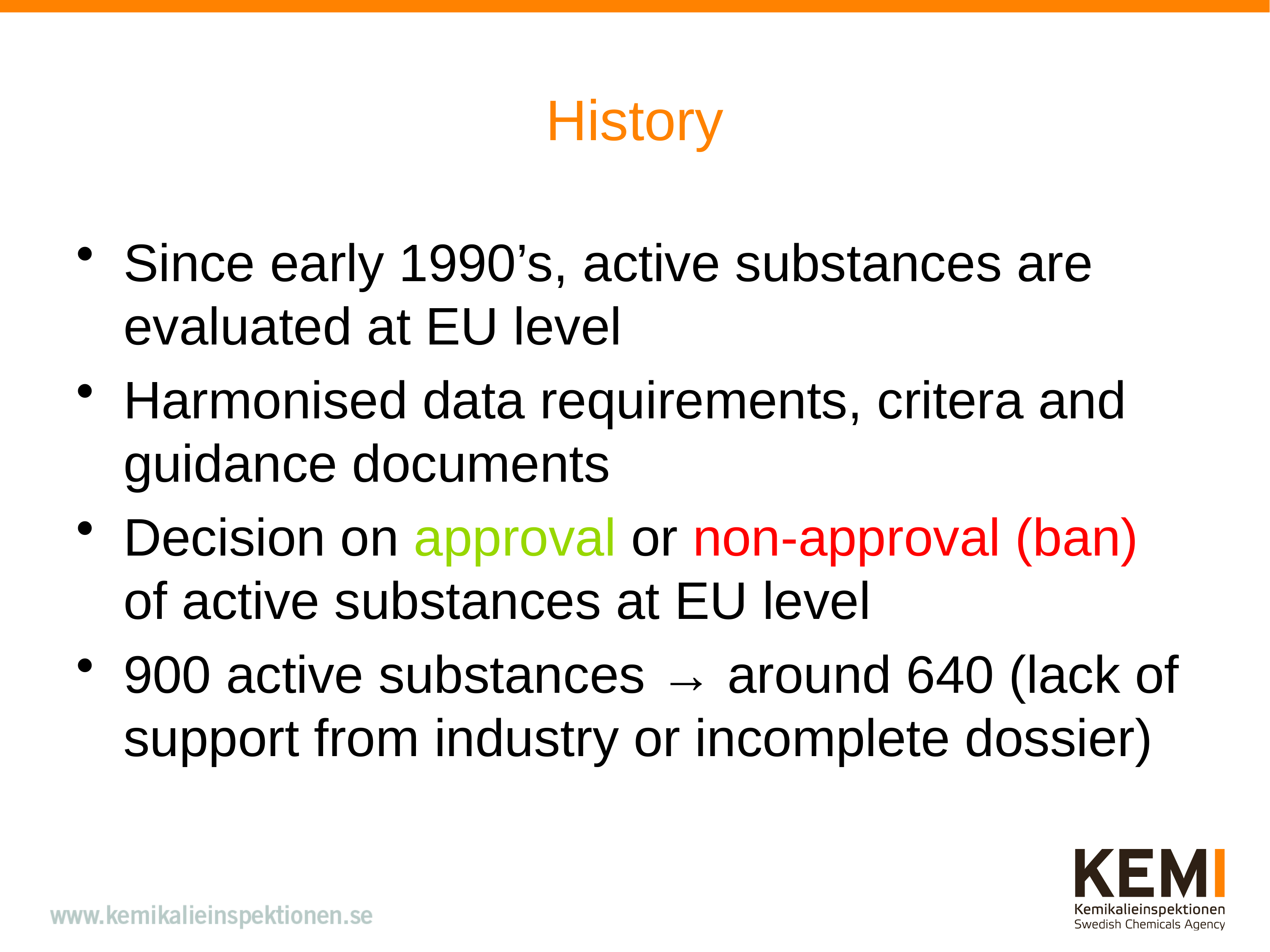

# History
Since early 1990’s, active substances are evaluated at EU level
Harmonised data requirements, critera and guidance documents
Decision on approval or non-approval (ban) of active substances at EU level
900 active substances → around 640 (lack of support from industry or incomplete dossier)